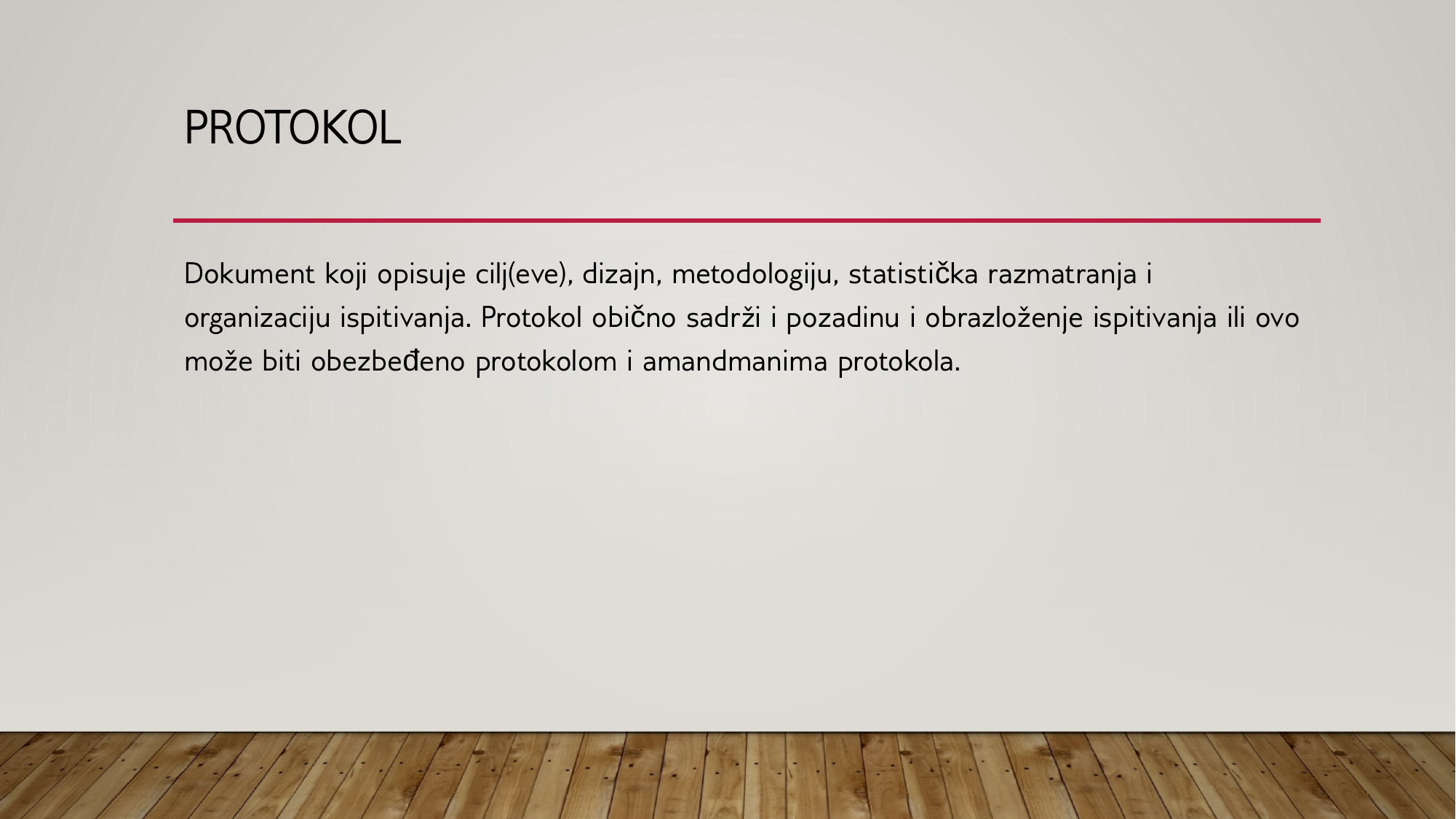

# Protokol
Dokument koji opisuje cilj(eve), dizajn, metodologiju, statistička razmatranja i organizaciju ispitivanja. Protokol obično sadrži i pozadinu i obrazloženje ispitivanja ili ovo može biti obezbeđeno protokolom i amandmanima protokola.